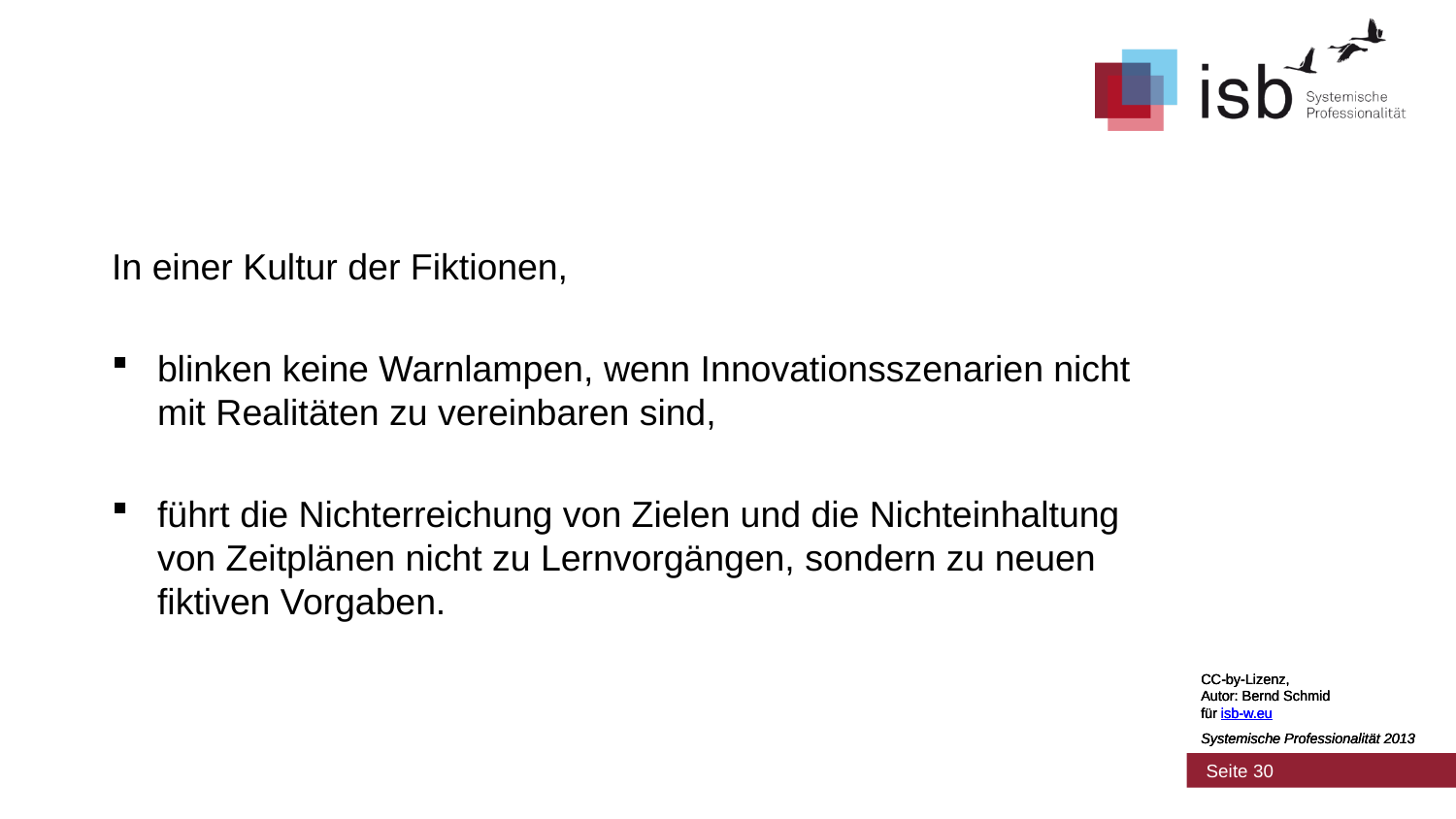

In einer Kultur der Fiktionen,

blinken keine Warnlampen, wenn Innovationsszenarien nicht mit Realitäten zu vereinbaren sind,

führt die Nichterreichung von Zielen und die Nichteinhaltung von Zeitplänen nicht zu Lernvorgängen, sondern zu neuen fiktiven Vorgaben.

CC-by-Lizenz,
Autor: Bernd Schmid
für isb-w.eu
Systemische Professionalität 2013

CC-by-Lizenz,
Autor: Bernd Schmid
für isb-w.eu
Systemische Professionalität 2013
 Seite 30